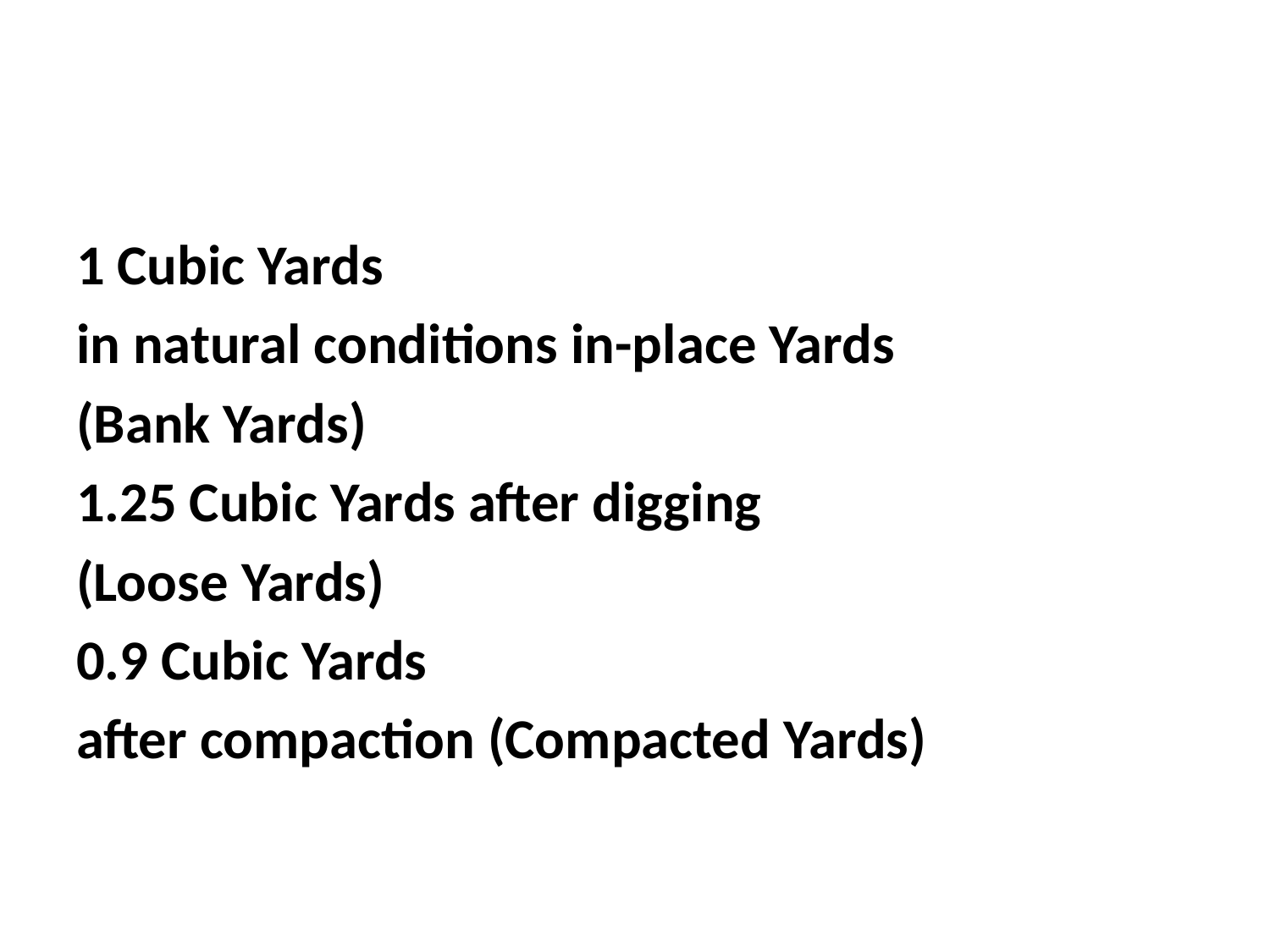

#
1 Cubic Yards
in natural conditions in-place Yards
(Bank Yards)
1.25 Cubic Yards after digging
(Loose Yards)
0.9 Cubic Yards
after compaction (Compacted Yards)